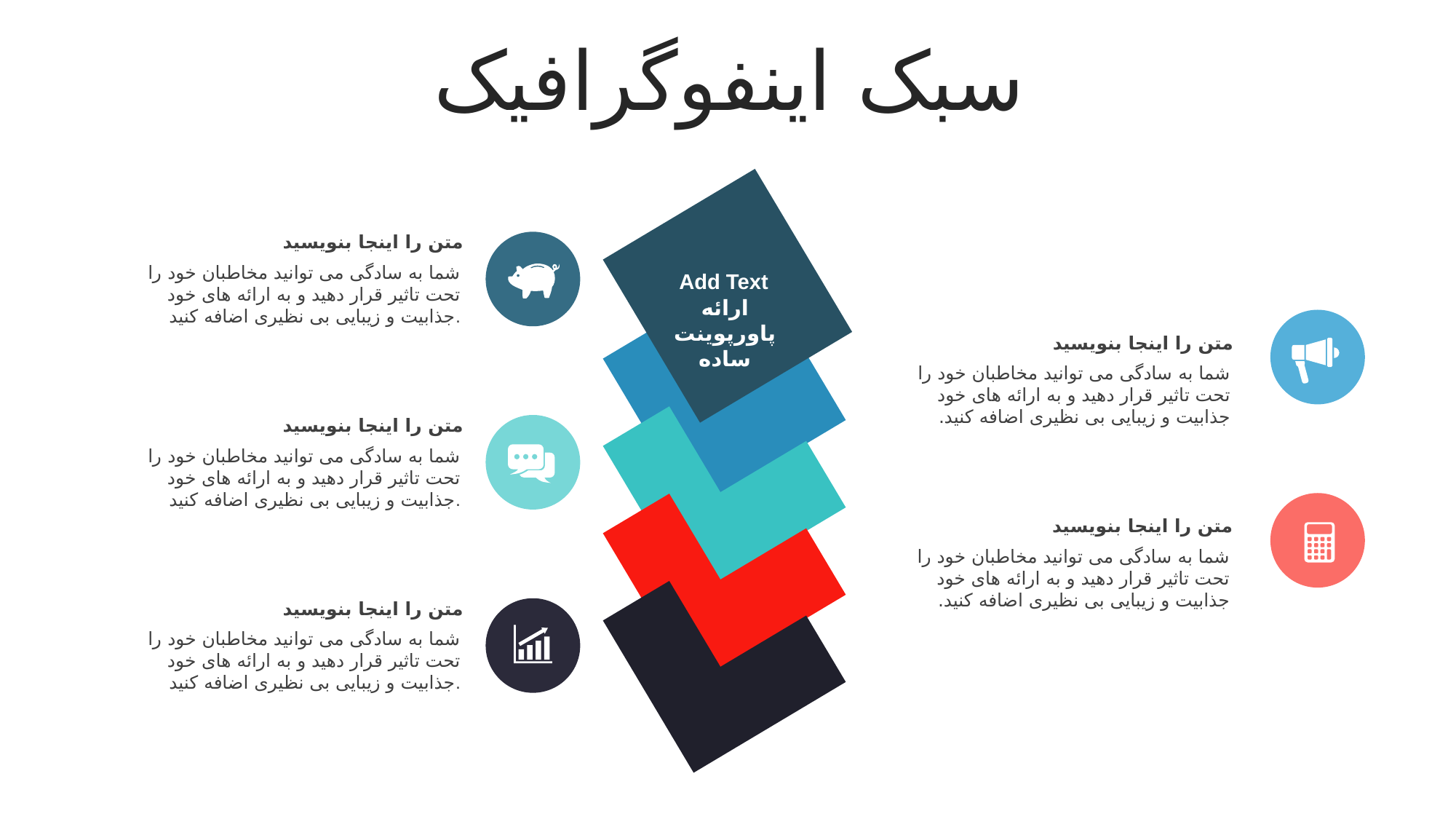

سبک اینفوگرافیک

متن را اینجا بنویسید
شما به سادگی می توانید مخاطبان خود را تحت تاثیر قرار دهید و به ارائه های خود جذابیت و زیبایی بی نظیری اضافه کنید.

Add Text
ارائه پاورپوینت ساده

متن را اینجا بنویسید
شما به سادگی می توانید مخاطبان خود را تحت تاثیر قرار دهید و به ارائه های خود جذابیت و زیبایی بی نظیری اضافه کنید.

متن را اینجا بنویسید
شما به سادگی می توانید مخاطبان خود را تحت تاثیر قرار دهید و به ارائه های خود جذابیت و زیبایی بی نظیری اضافه کنید.

متن را اینجا بنویسید
شما به سادگی می توانید مخاطبان خود را تحت تاثیر قرار دهید و به ارائه های خود جذابیت و زیبایی بی نظیری اضافه کنید.

متن را اینجا بنویسید
شما به سادگی می توانید مخاطبان خود را تحت تاثیر قرار دهید و به ارائه های خود جذابیت و زیبایی بی نظیری اضافه کنید.